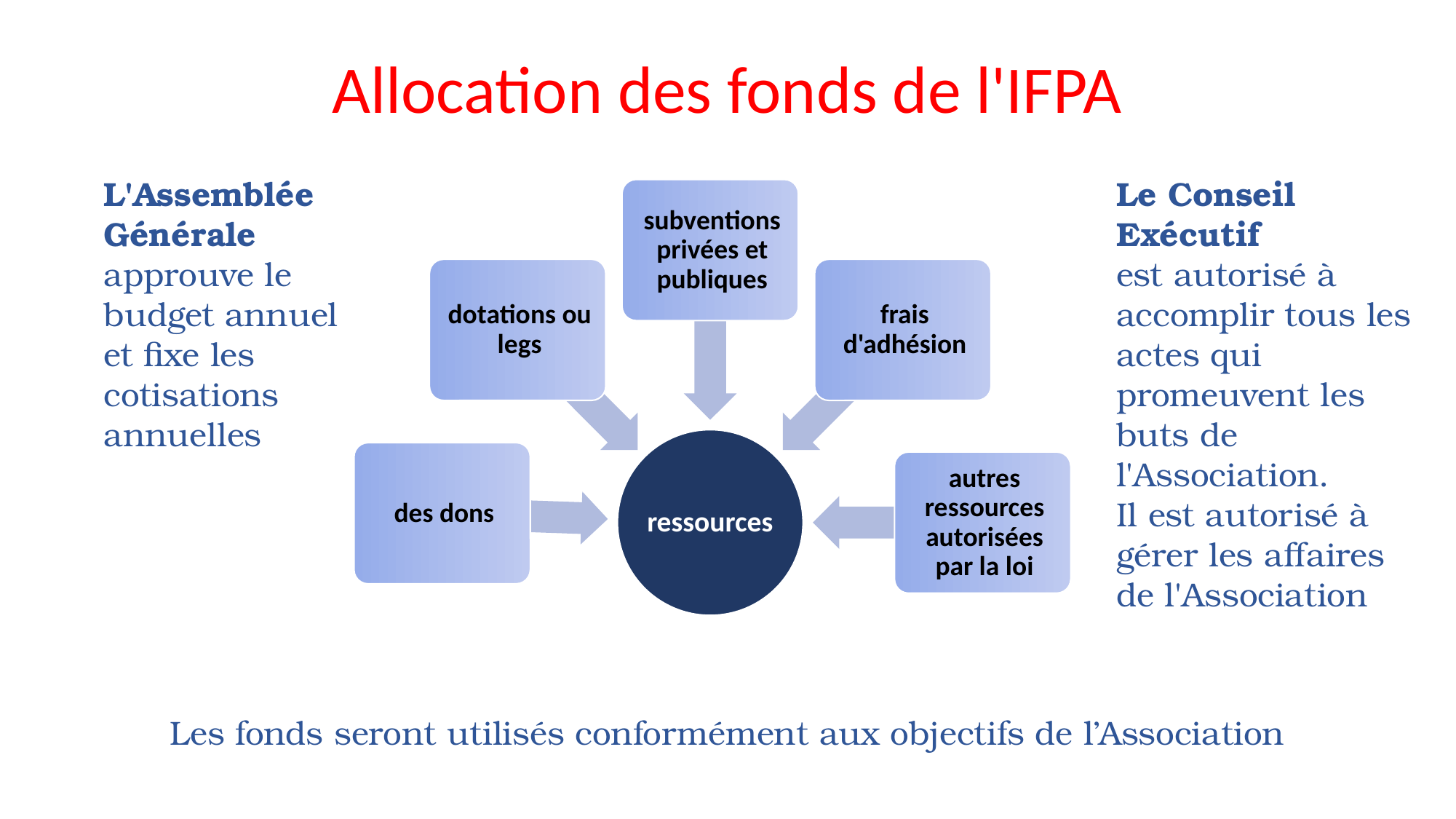

# Allocation des fonds de l'IFPA
ressources
des dons
dotations ou legs
subventions privées et publiques
frais d'adhésion
autres ressources autorisées par la loi
L'Assemblée Générale approuve le budget annuel et fixe les cotisations annuelles
Le Conseil Exécutif
est autorisé à accomplir tous les actes qui promeuvent les buts de l'Association.
Il est autorisé à gérer les affaires de l'Association
Les fonds seront utilisés conformément aux objectifs de l’Association